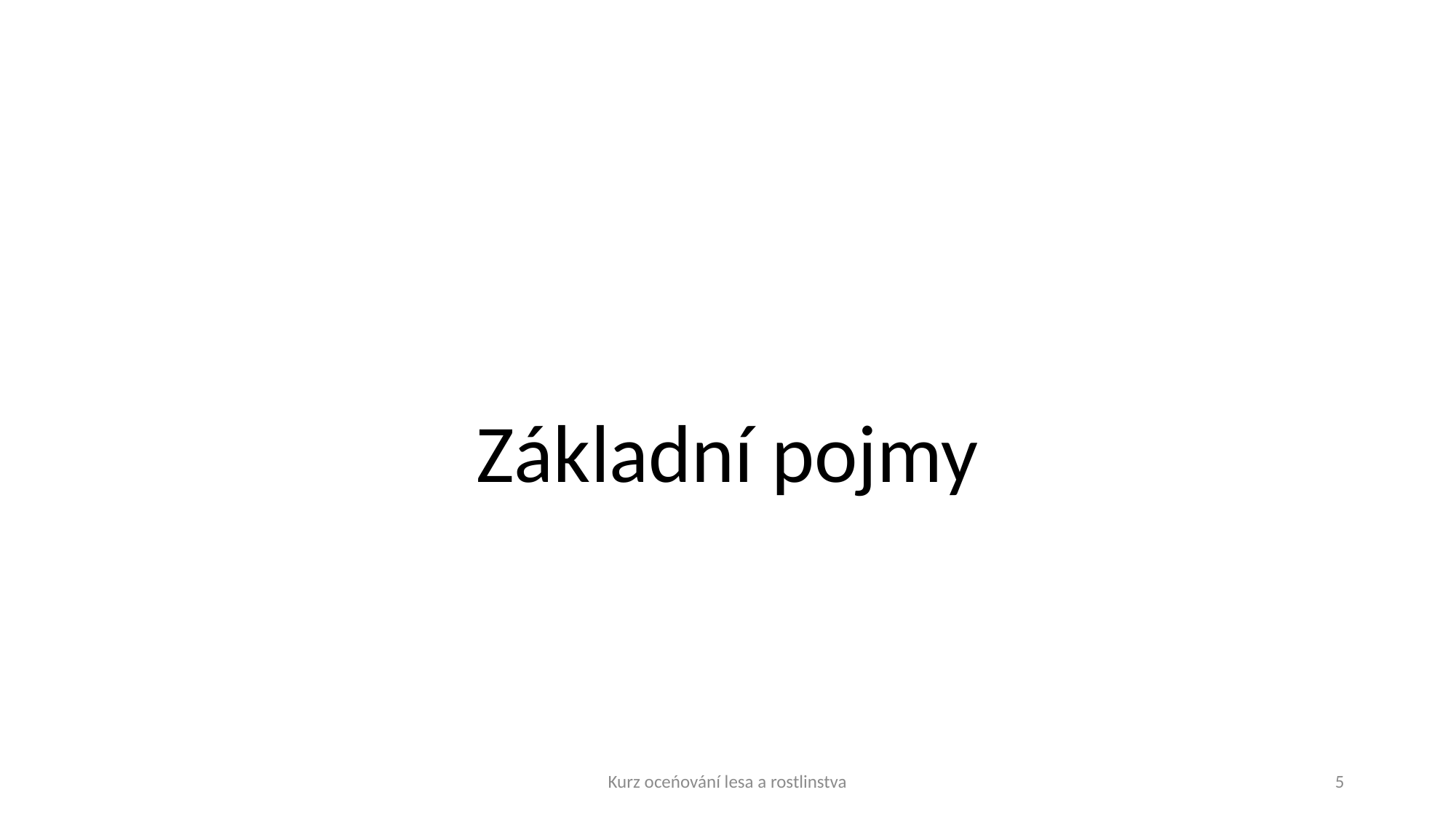

Základní pojmy
Kurz oceńování lesa a rostlinstva
5